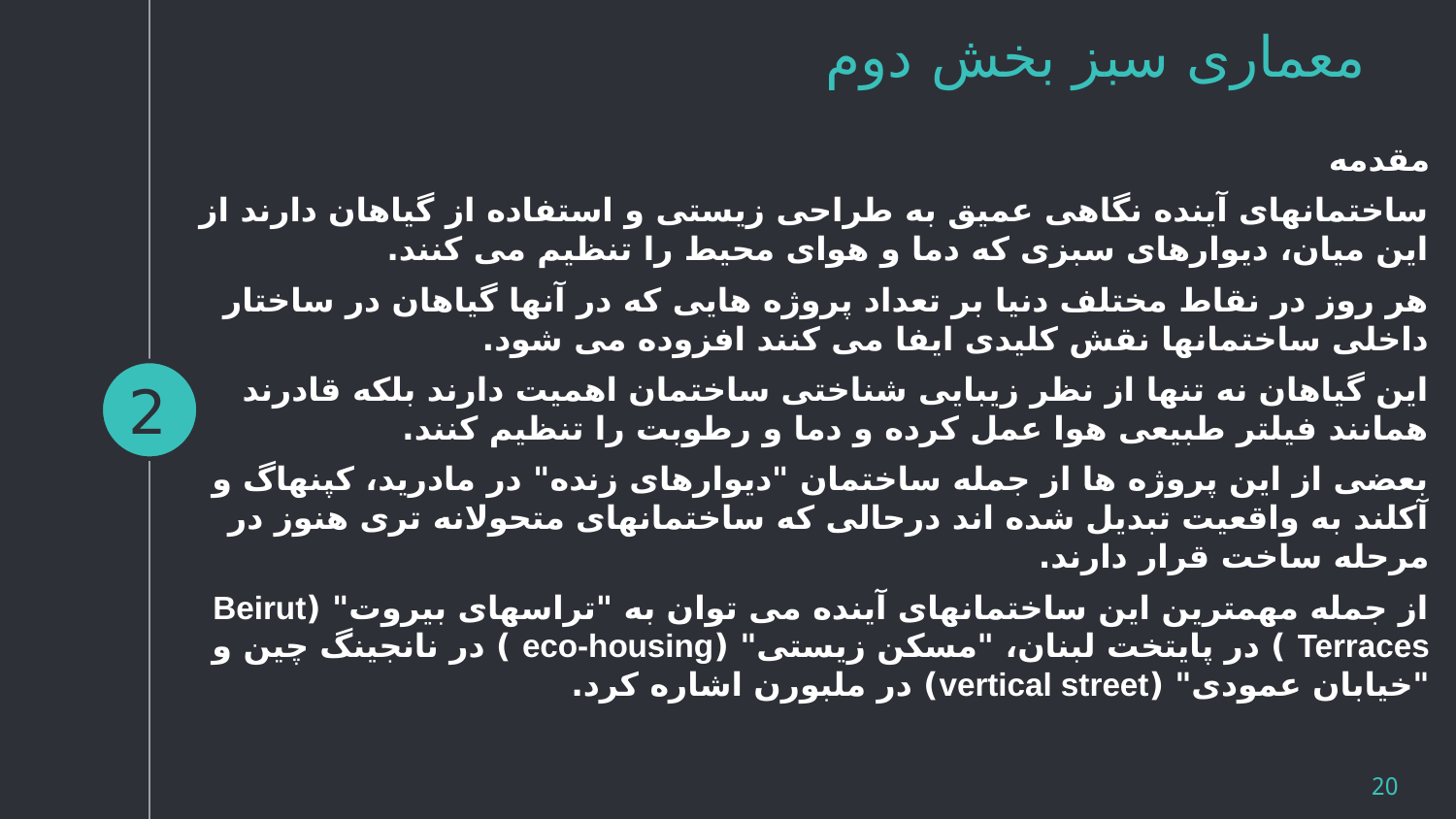

# معماری سبز بخش دوم
مقدمه
ساختمانهای آینده نگاهی عمیق به طراحی زیستی و استفاده از گیاهان دارند از این میان، دیوارهای سبزی که دما و هوای محیط را تنظیم می کنند.
هر روز در نقاط مختلف دنیا بر تعداد پروژه هایی که در آنها گیاهان در ساختار داخلی ساختمانها نقش کلیدی ایفا می کنند افزوده می شود.
این گیاهان نه تنها از نظر زیبایی شناختی ساختمان اهمیت دارند بلکه قادرند همانند فیلتر طبیعی هوا عمل کرده و دما و رطوبت را تنظیم کنند.
بعضی از این پروژه ها از جمله ساختمان "دیوارهای زنده" در مادرید، کپنهاگ و آکلند به واقعیت تبدیل شده اند درحالی که ساختمانهای متحولانه تری هنوز در مرحله ساخت قرار دارند.
از جمله مهمترین این ساختمانهای آینده می توان به "تراسهای بیروت" (Beirut Terraces ) در پایتخت لبنان، "مسکن زیستی" (eco-housing ) در نانجینگ چین و "خیابان عمودی" (vertical street) در ملبورن اشاره کرد.

2
20